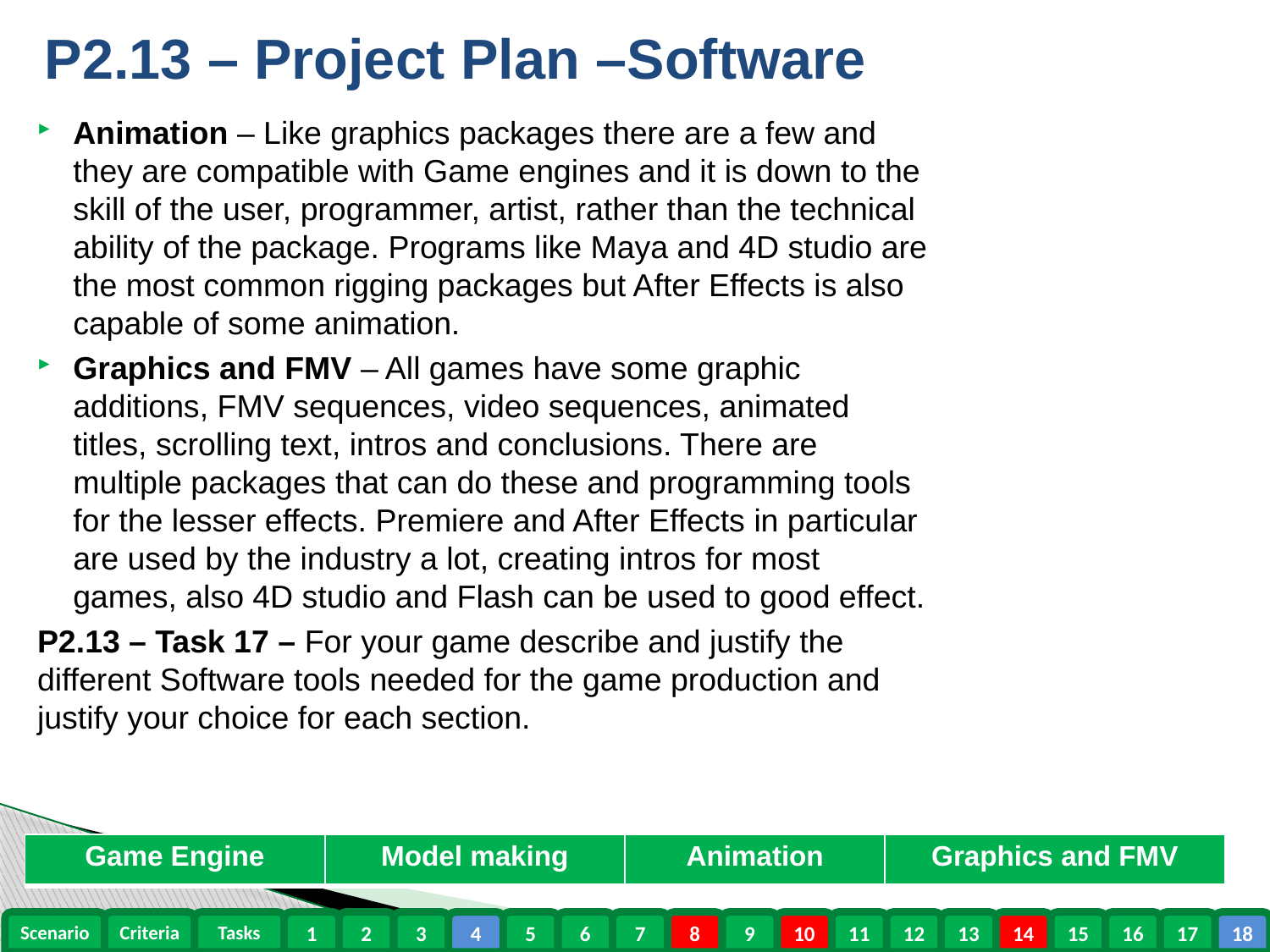

# P2.13 – Project Plan –Software
Animation – Like graphics packages there are a few and they are compatible with Game engines and it is down to the skill of the user, programmer, artist, rather than the technical ability of the package. Programs like Maya and 4D studio are the most common rigging packages but After Effects is also capable of some animation.
Graphics and FMV – All games have some graphic additions, FMV sequences, video sequences, animated titles, scrolling text, intros and conclusions. There are multiple packages that can do these and programming tools for the lesser effects. Premiere and After Effects in particular are used by the industry a lot, creating intros for most games, also 4D studio and Flash can be used to good effect.
P2.13 – Task 17 – For your game describe and justify the different Software tools needed for the game production and justify your choice for each section.

| Game Engine | Model making | Animation | Graphics and FMV |
| --- | --- | --- | --- |